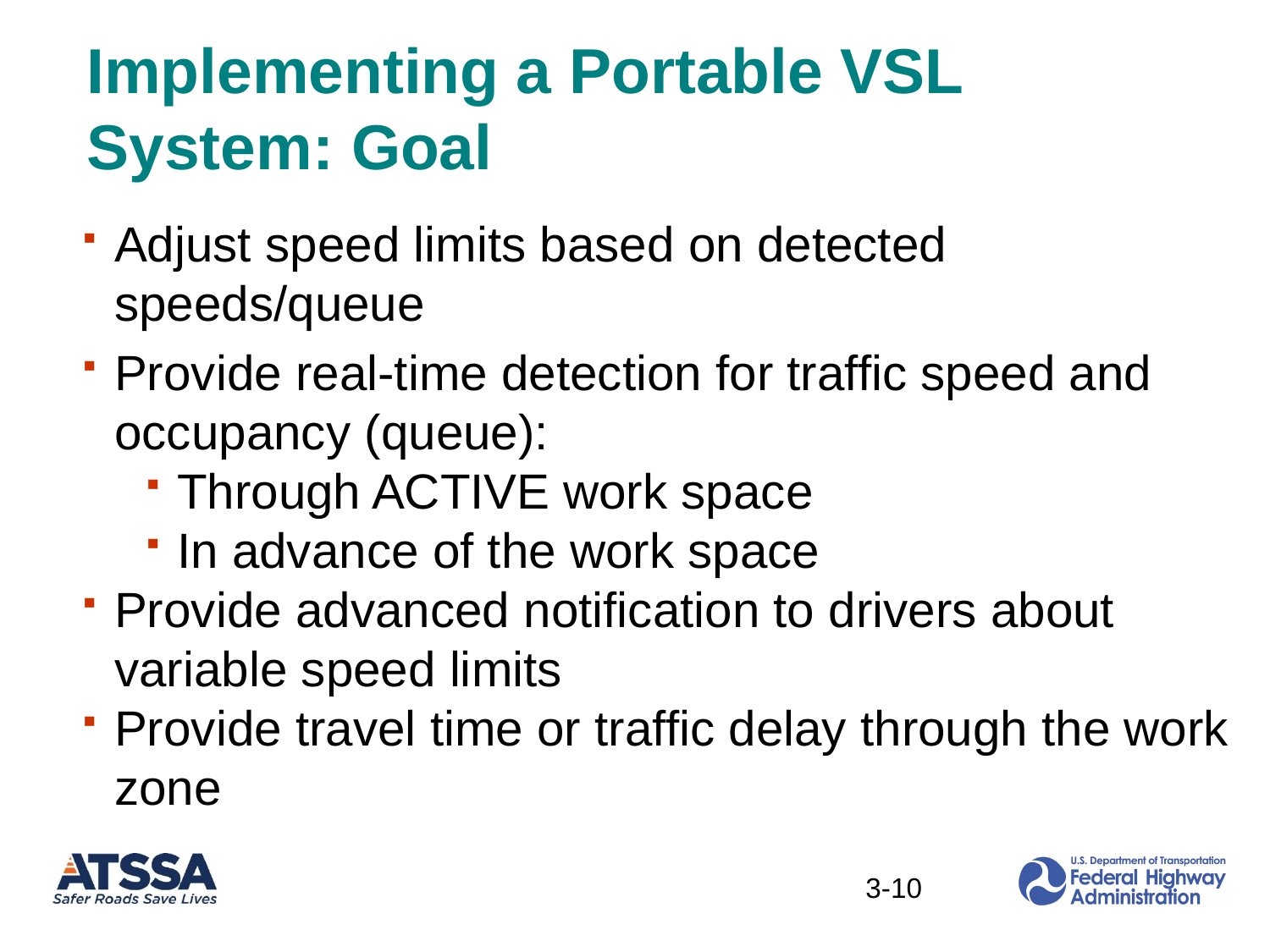

# Implementing a Portable VSL System: Goal
Adjust speed limits based on detected speeds/queue
Provide real-time detection for traffic speed and occupancy (queue):
Through ACTIVE work space
In advance of the work space
Provide advanced notification to drivers about variable speed limits
Provide travel time or traffic delay through the work zone